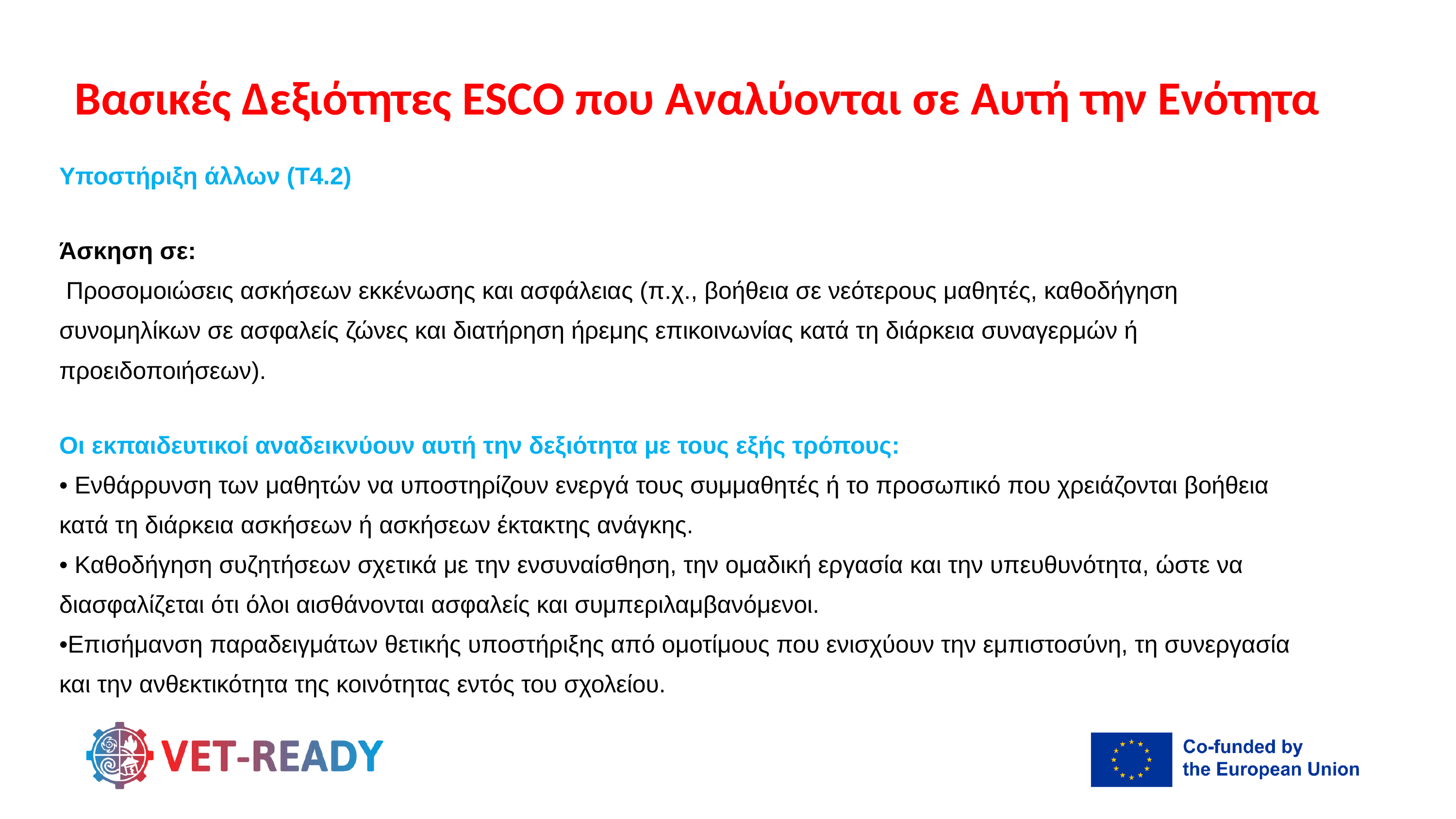

Βασικές Δεξιότητες ESCO που Αναλύονται σε Αυτή την Ενότητα
Υποστήριξη άλλων (T4.2)

Άσκηση σε:
 Προσομοιώσεις ασκήσεων εκκένωσης και ασφάλειας (π.χ., βοήθεια σε νεότερους μαθητές, καθοδήγηση συνομηλίκων σε ασφαλείς ζώνες και διατήρηση ήρεμης επικοινωνίας κατά τη διάρκεια συναγερμών ή προειδοποιήσεων).

Οι εκπαιδευτικοί αναδεικνύουν αυτή την δεξιότητα με τους εξής τρόπους:
• Ενθάρρυνση των μαθητών να υποστηρίζουν ενεργά τους συμμαθητές ή το προσωπικό που χρειάζονται βοήθεια κατά τη διάρκεια ασκήσεων ή ασκήσεων έκτακτης ανάγκης.
• Καθοδήγηση συζητήσεων σχετικά με την ενσυναίσθηση, την ομαδική εργασία και την υπευθυνότητα, ώστε να διασφαλίζεται ότι όλοι αισθάνονται ασφαλείς και συμπεριλαμβανόμενοι.
•Επισήμανση παραδειγμάτων θετικής υποστήριξης από ομοτίμους που ενισχύουν την εμπιστοσύνη, τη συνεργασία και την ανθεκτικότητα της κοινότητας εντός του σχολείου.